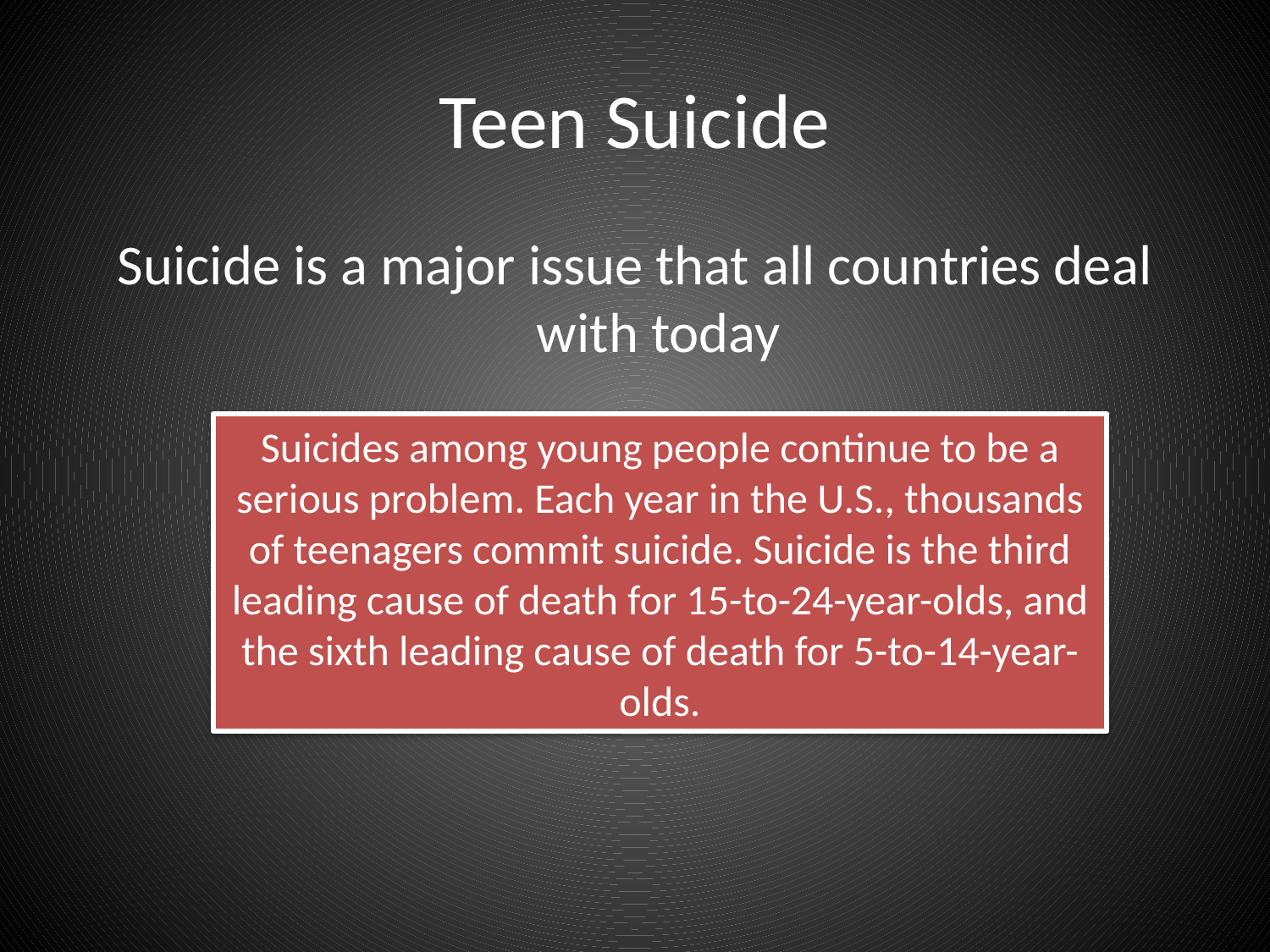

# Teen Suicide
Suicide is a major issue that all countries deal with today
Suicides among young people continue to be a serious problem. Each year in the U.S., thousands of teenagers commit suicide. Suicide is the third leading cause of death for 15-to-24-year-olds, and the sixth leading cause of death for 5-to-14-year-olds.